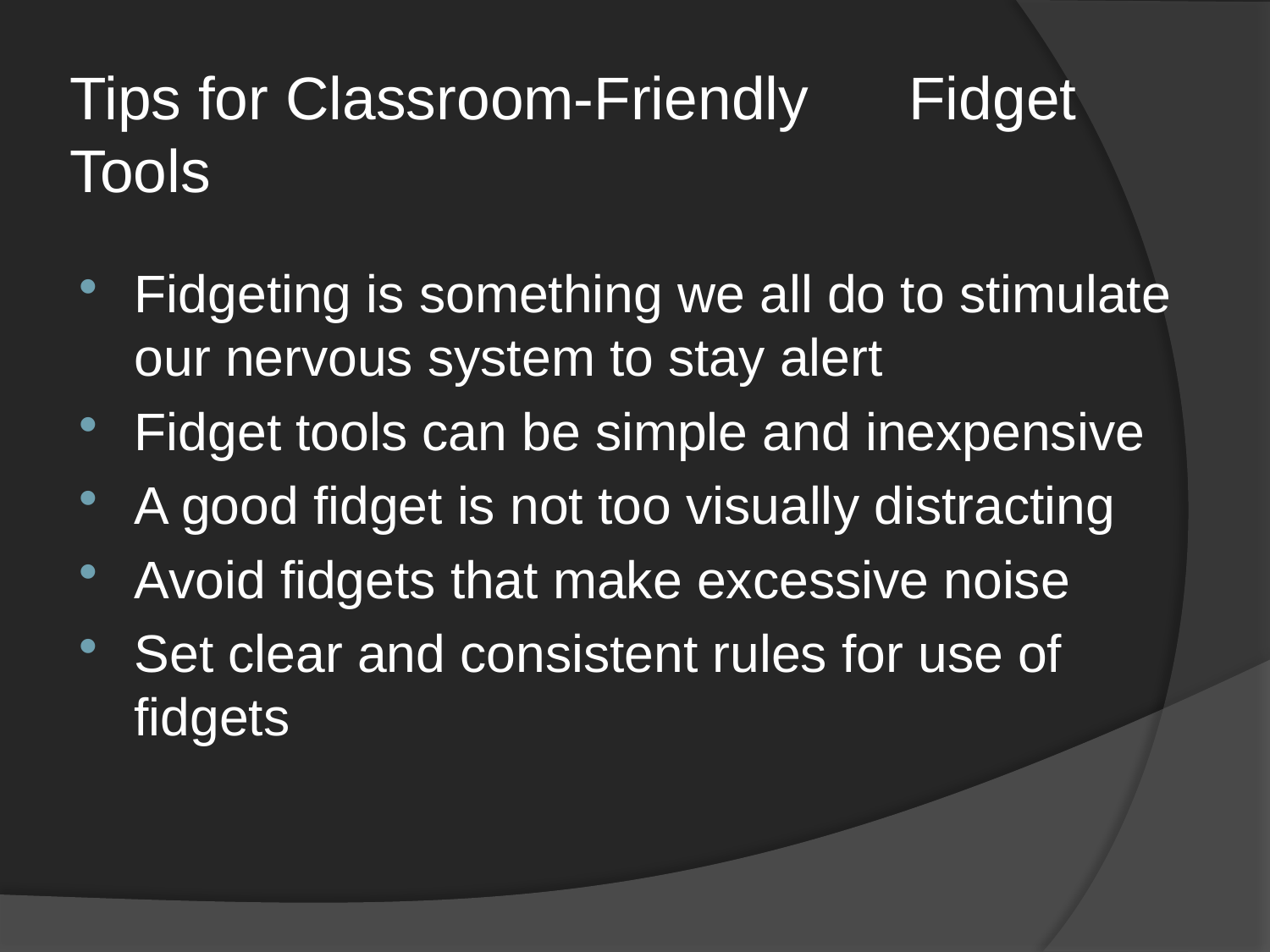

# Tips for Classroom-Friendly      Fidget Tools
Fidgeting is something we all do to stimulate our nervous system to stay alert
Fidget tools can be simple and inexpensive
A good fidget is not too visually distracting
Avoid fidgets that make excessive noise
Set clear and consistent rules for use of fidgets